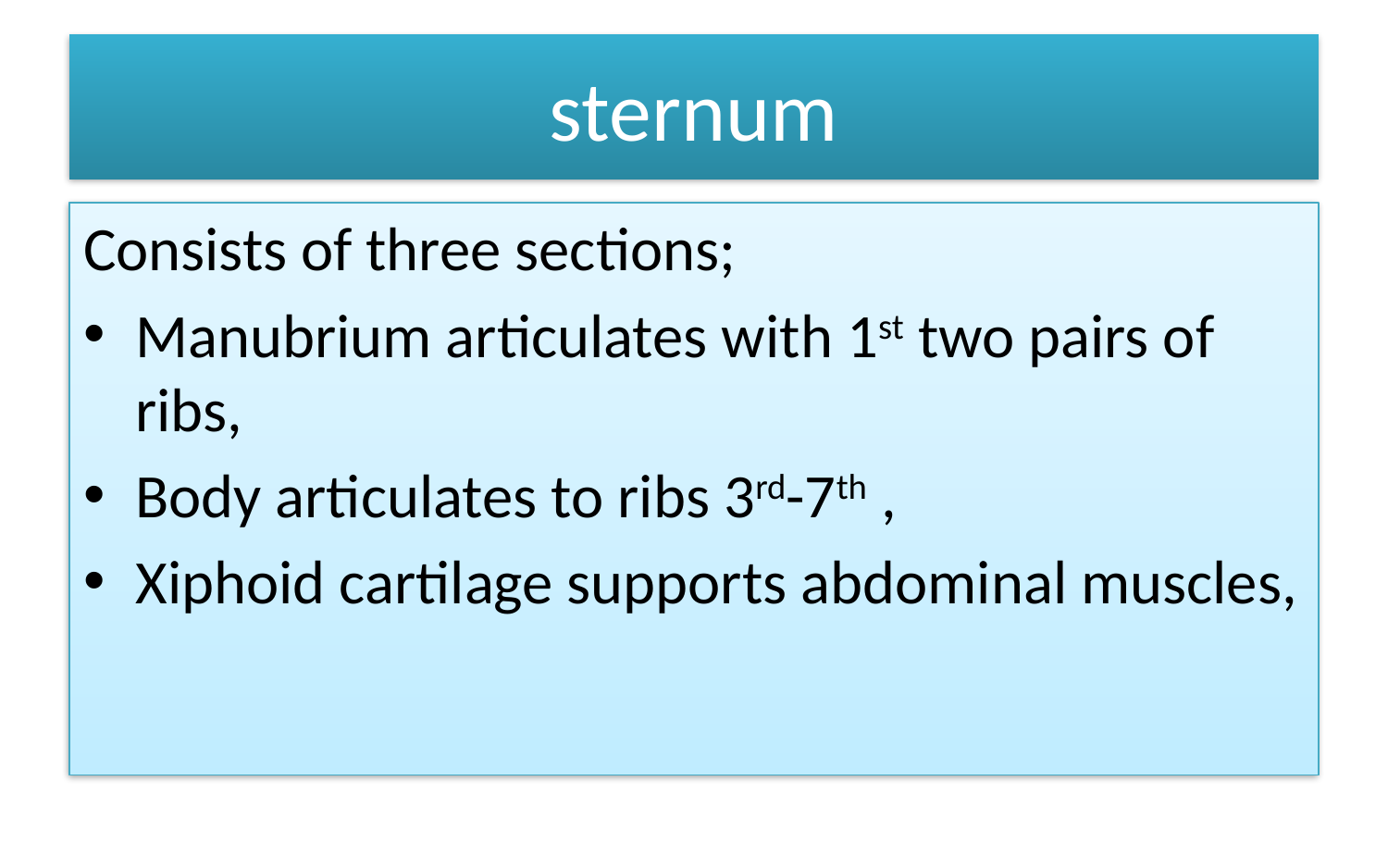

# sternum
Consists of three sections;
Manubrium articulates with 1st two pairs of ribs,
Body articulates to ribs 3rd-7th ,
Xiphoid cartilage supports abdominal muscles,